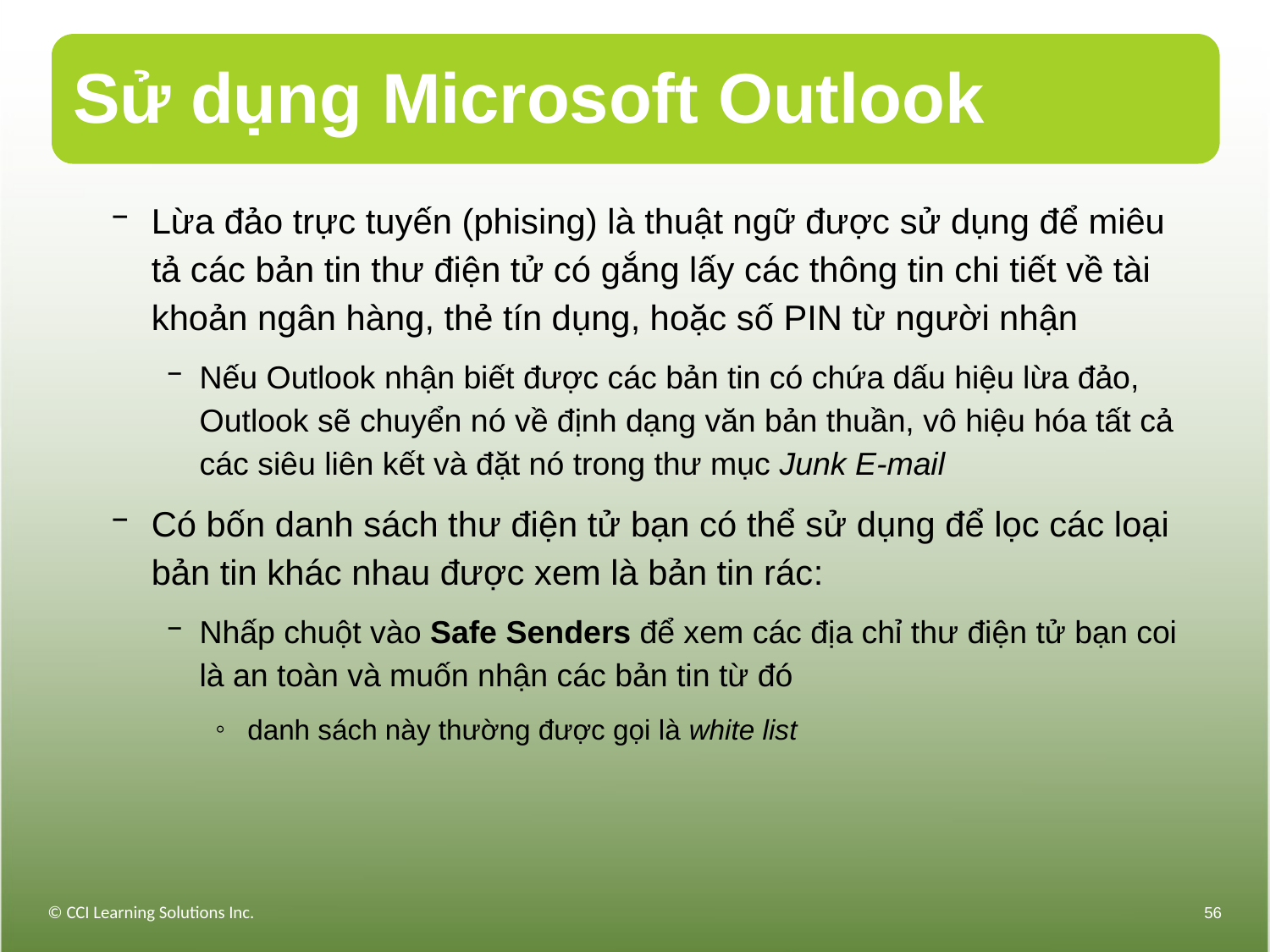

# Sử dụng Microsoft Outlook
Lừa đảo trực tuyến (phising) là thuật ngữ được sử dụng để miêu tả các bản tin thư điện tử có gắng lấy các thông tin chi tiết về tài khoản ngân hàng, thẻ tín dụng, hoặc số PIN từ người nhận
Nếu Outlook nhận biết được các bản tin có chứa dấu hiệu lừa đảo, Outlook sẽ chuyển nó về định dạng văn bản thuần, vô hiệu hóa tất cả các siêu liên kết và đặt nó trong thư mục Junk E‑mail
Có bốn danh sách thư điện tử bạn có thể sử dụng để lọc các loại bản tin khác nhau được xem là bản tin rác:
Nhấp chuột vào Safe Senders để xem các địa chỉ thư điện tử bạn coi là an toàn và muốn nhận các bản tin từ đó
danh sách này thường được gọi là white list

© CCI Learning Solutions Inc.
56